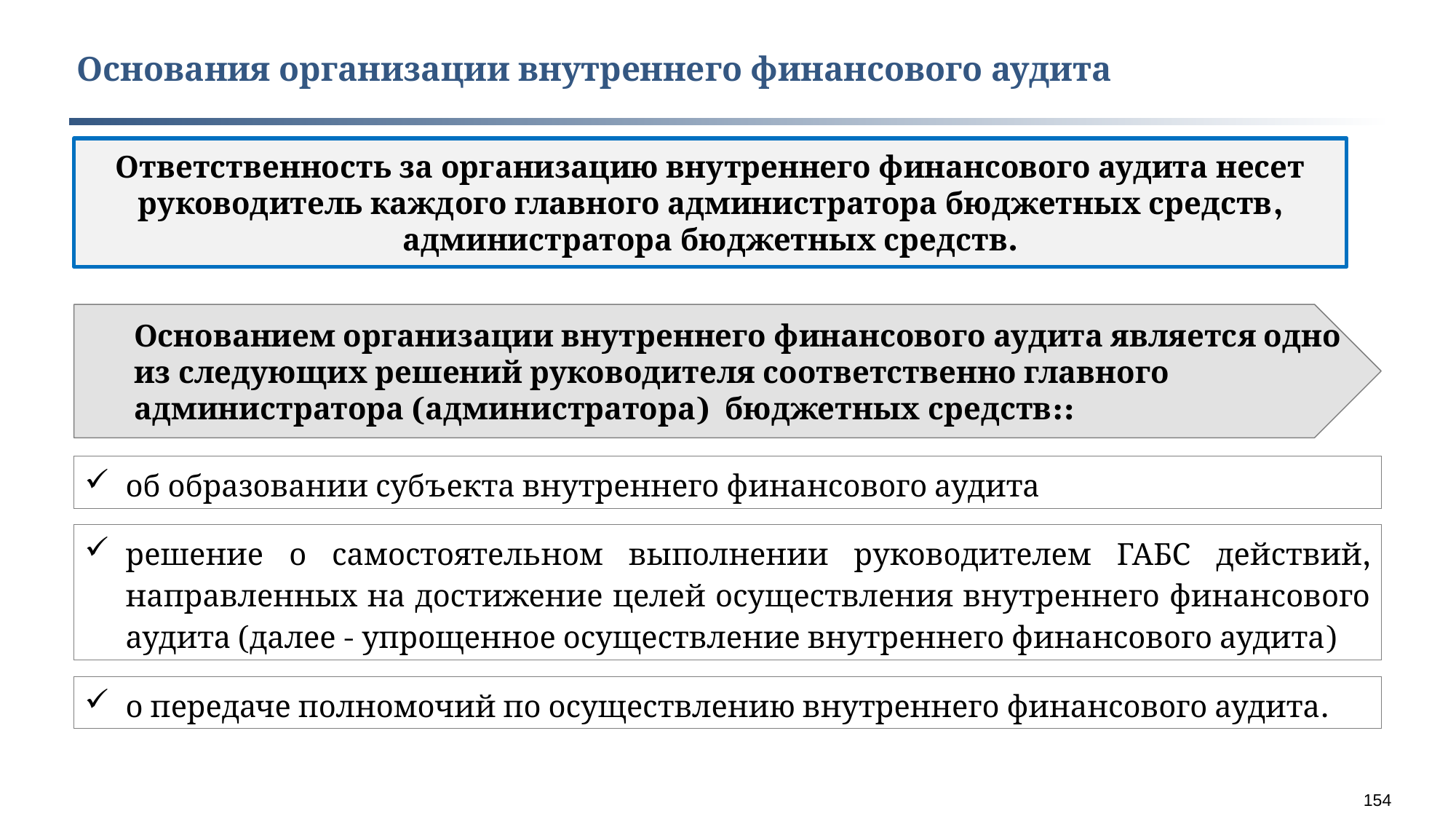

Основания организации внутреннего финансового аудита
Ответственность за организацию внутреннего финансового аудита несет руководитель каждого главного администратора бюджетных средств, администратора бюджетных средств.
Основанием организации внутреннего финансового аудита является одно из следующих решений руководителя соответственно главного администратора (администратора)  бюджетных средств::
об образовании субъекта внутреннего финансового аудита
решение о самостоятельном выполнении руководителем ГАБС действий, направленных на достижение целей осуществления внутреннего финансового аудита (далее - упрощенное осуществление внутреннего финансового аудита)
о передаче полномочий по осуществлению внутреннего финансового аудита.